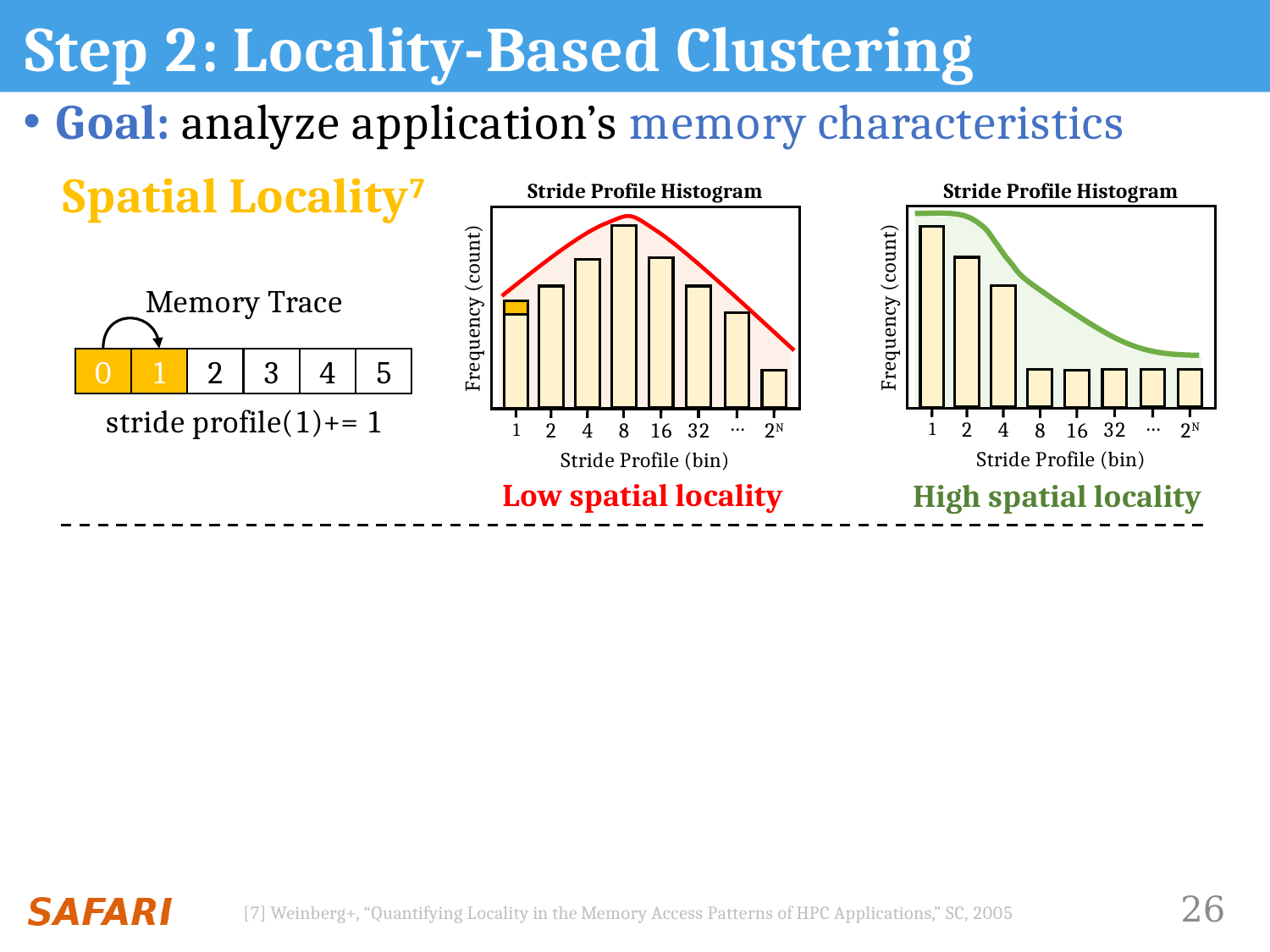

# Step 2: Locality-Based Clustering
Goal: analyze application’s memory characteristics
Spatial Locality7
Stride Profile Histogram

Frequency (count)

1
32
…
2
4
2N
16
8
Stride Profile (bin)

High spatial locality
Stride Profile Histogram

Frequency (count)

1
32
…
2
4
2N
16
8
Stride Profile (bin)

Memory Trace
5
4
3
2
1
0

stride profile(1)+= 1
Low spatial locality
26
[7] Weinberg+, “Quantifying Locality in the Memory Access Patterns of HPC Applications,” SC, 2005